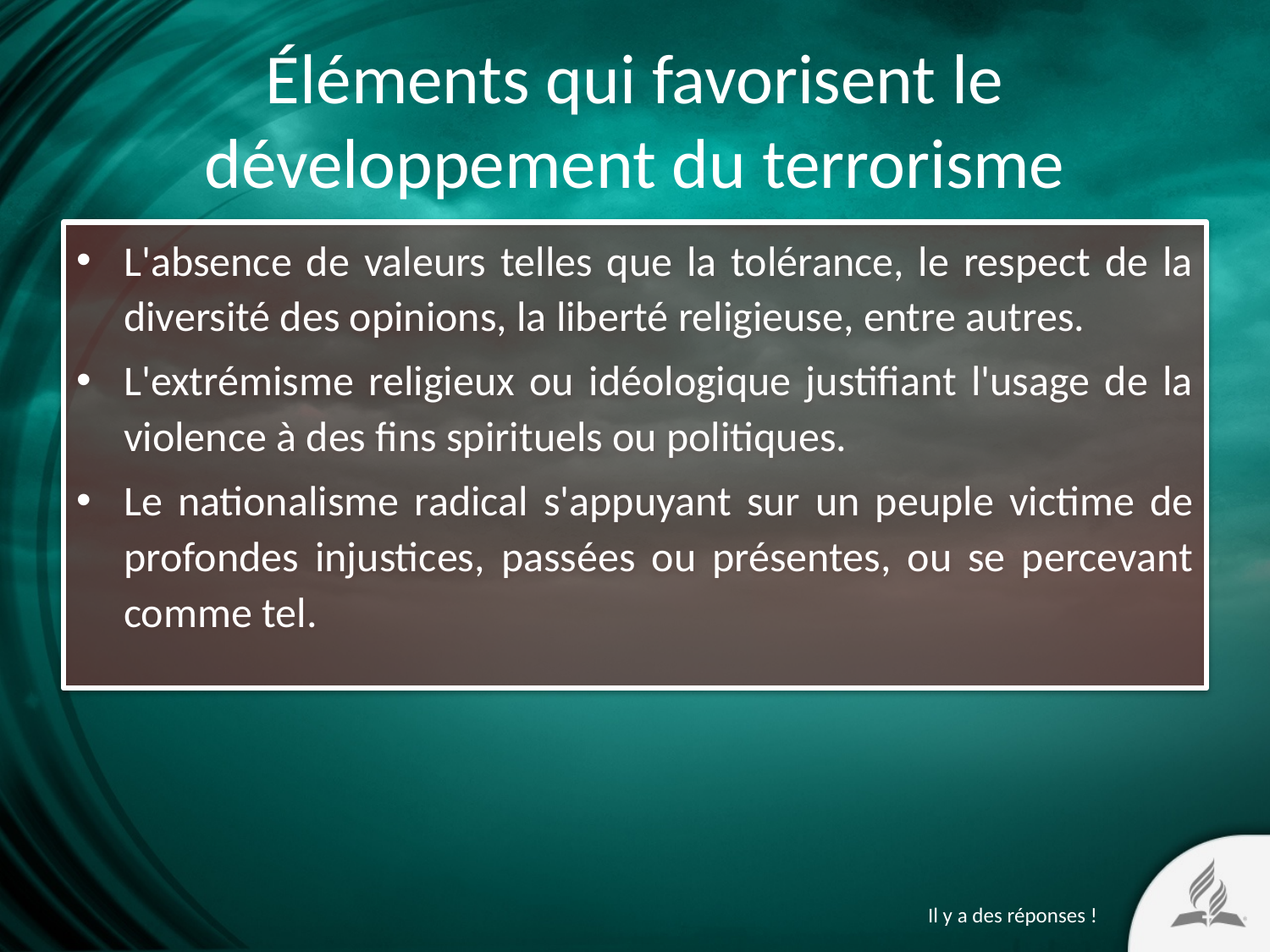

# Éléments qui favorisent le développement du terrorisme
L'absence de valeurs telles que la tolérance, le respect de la diversité des opinions, la liberté religieuse, entre autres.
L'extrémisme religieux ou idéologique justifiant l'usage de la violence à des fins spirituels ou politiques.
Le nationalisme radical s'appuyant sur un peuple victime de profondes injustices, passées ou présentes, ou se percevant comme tel.
Il y a des réponses !